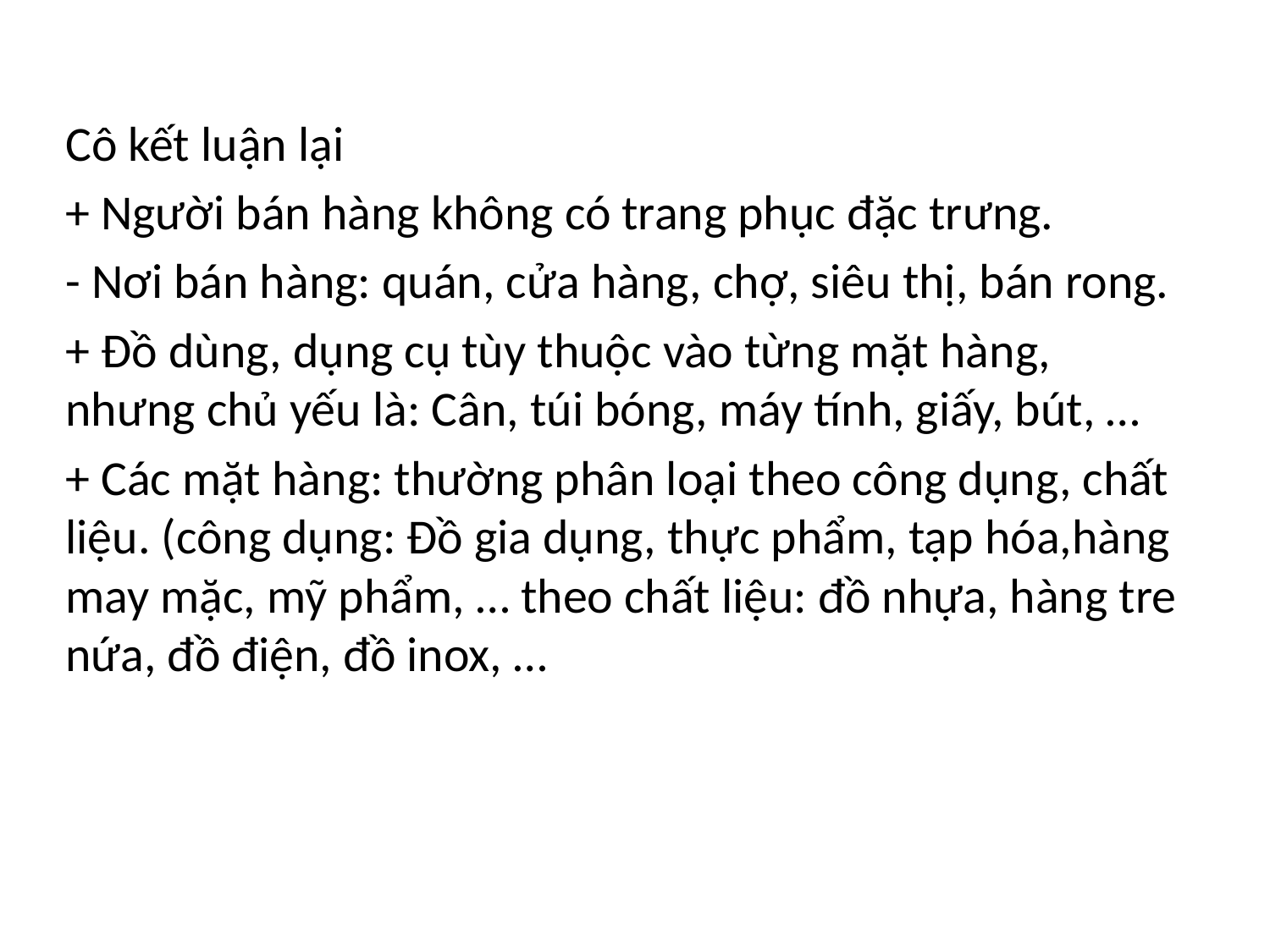

Cô kết luận lại
+ Người bán hàng không có trang phục đặc trưng.
- Nơi bán hàng: quán, cửa hàng, chợ, siêu thị, bán rong.
+ Đồ dùng, dụng cụ tùy thuộc vào từng mặt hàng, nhưng chủ yếu là: Cân, túi bóng, máy tính, giấy, bút, …
+ Các mặt hàng: thường phân loại theo công dụng, chất liệu. (công dụng: Đồ gia dụng, thực phẩm, tạp hóa,hàng may mặc, mỹ phẩm, … theo chất liệu: đồ nhựa, hàng tre nứa, đồ điện, đồ inox, …